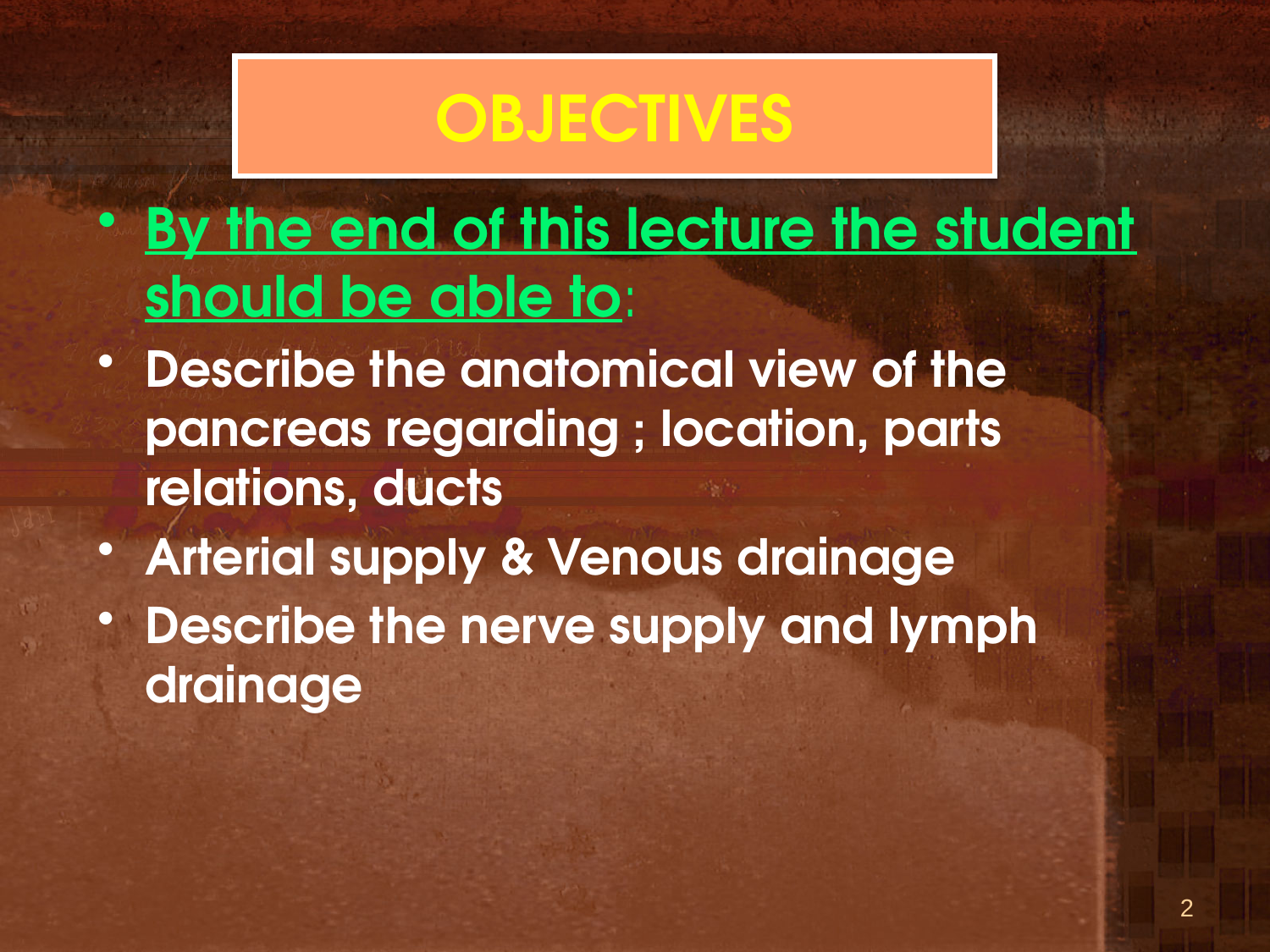

# OBJECTIVES
By the end of this lecture the student should be able to:
Describe the anatomical view of the pancreas regarding ; location, parts relations, ducts
Arterial supply & Venous drainage
Describe the nerve supply and lymph drainage

2